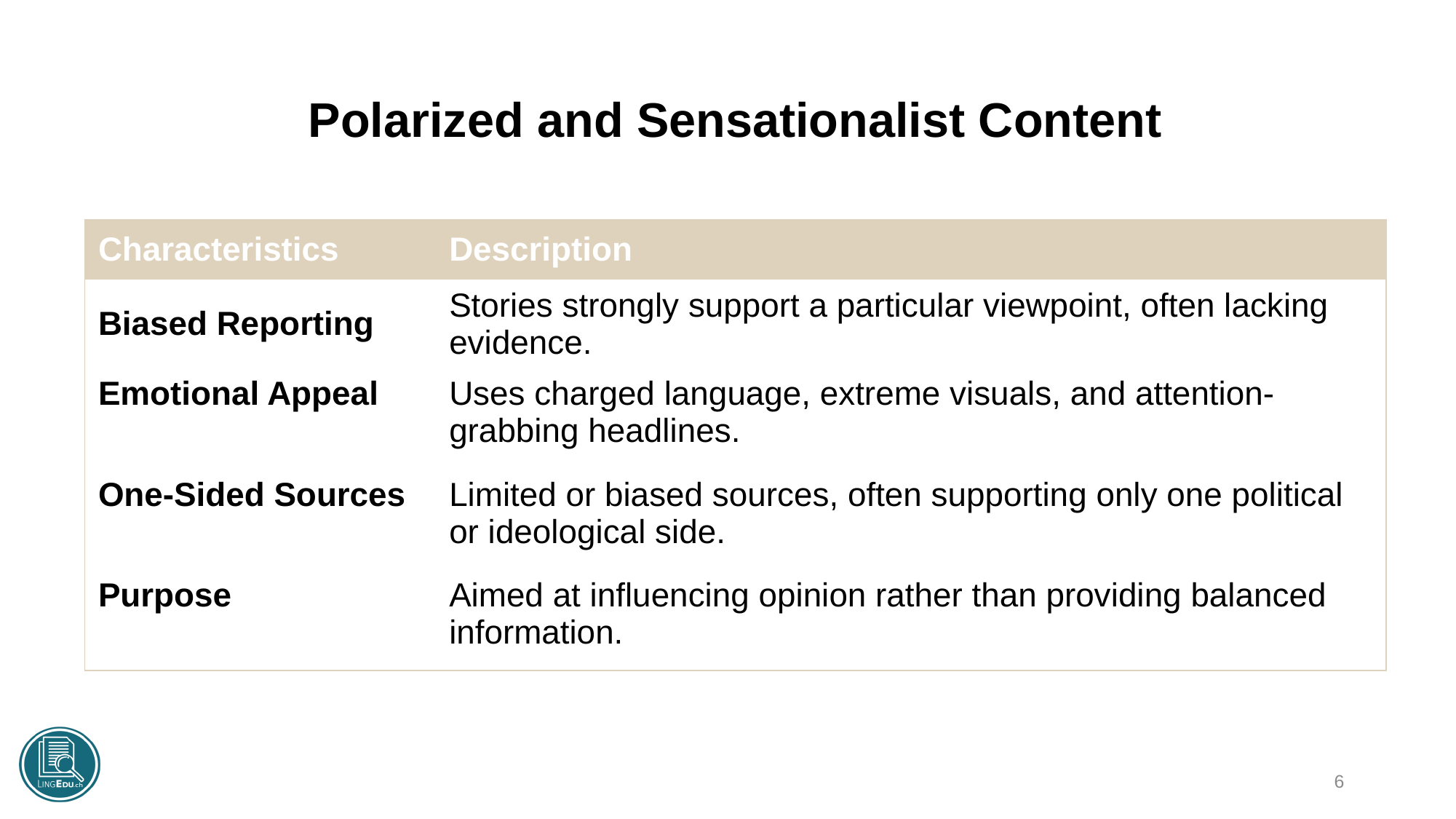

# Polarized and Sensationalist Content
| Characteristics | Description |
| --- | --- |
| Biased Reporting | Stories strongly support a particular viewpoint, often lacking evidence. |
| Emotional Appeal | Uses charged language, extreme visuals, and attention-grabbing headlines. |
| One-Sided Sources | Limited or biased sources, often supporting only one political or ideological side. |
| Purpose | Aimed at influencing opinion rather than providing balanced information. |

6